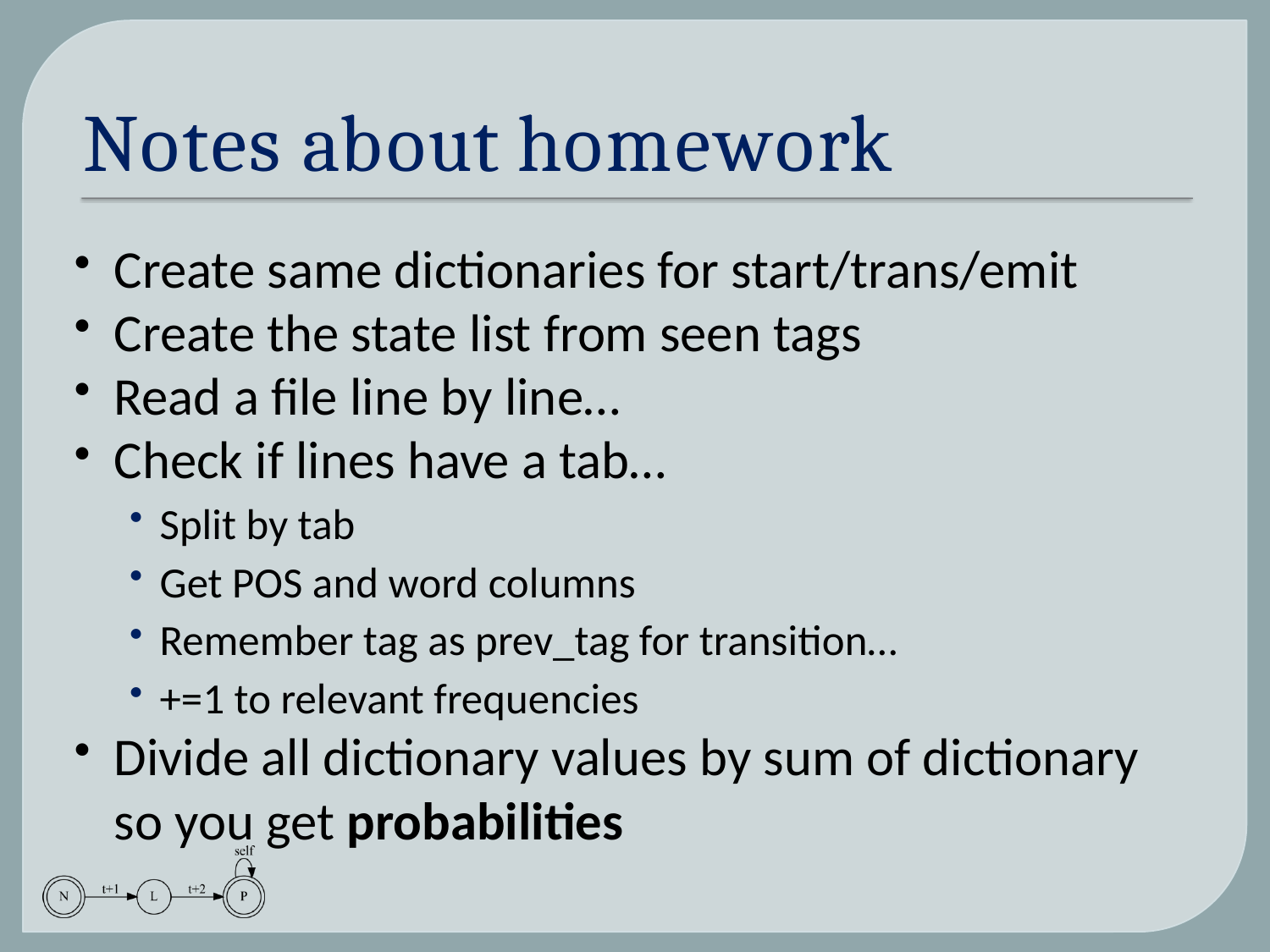

# Notes about homework
Create same dictionaries for start/trans/emit
Create the state list from seen tags
Read a file line by line…
Check if lines have a tab…
Split by tab
Get POS and word columns
Remember tag as prev_tag for transition…
+=1 to relevant frequencies
Divide all dictionary values by sum of dictionary so you get probabilities